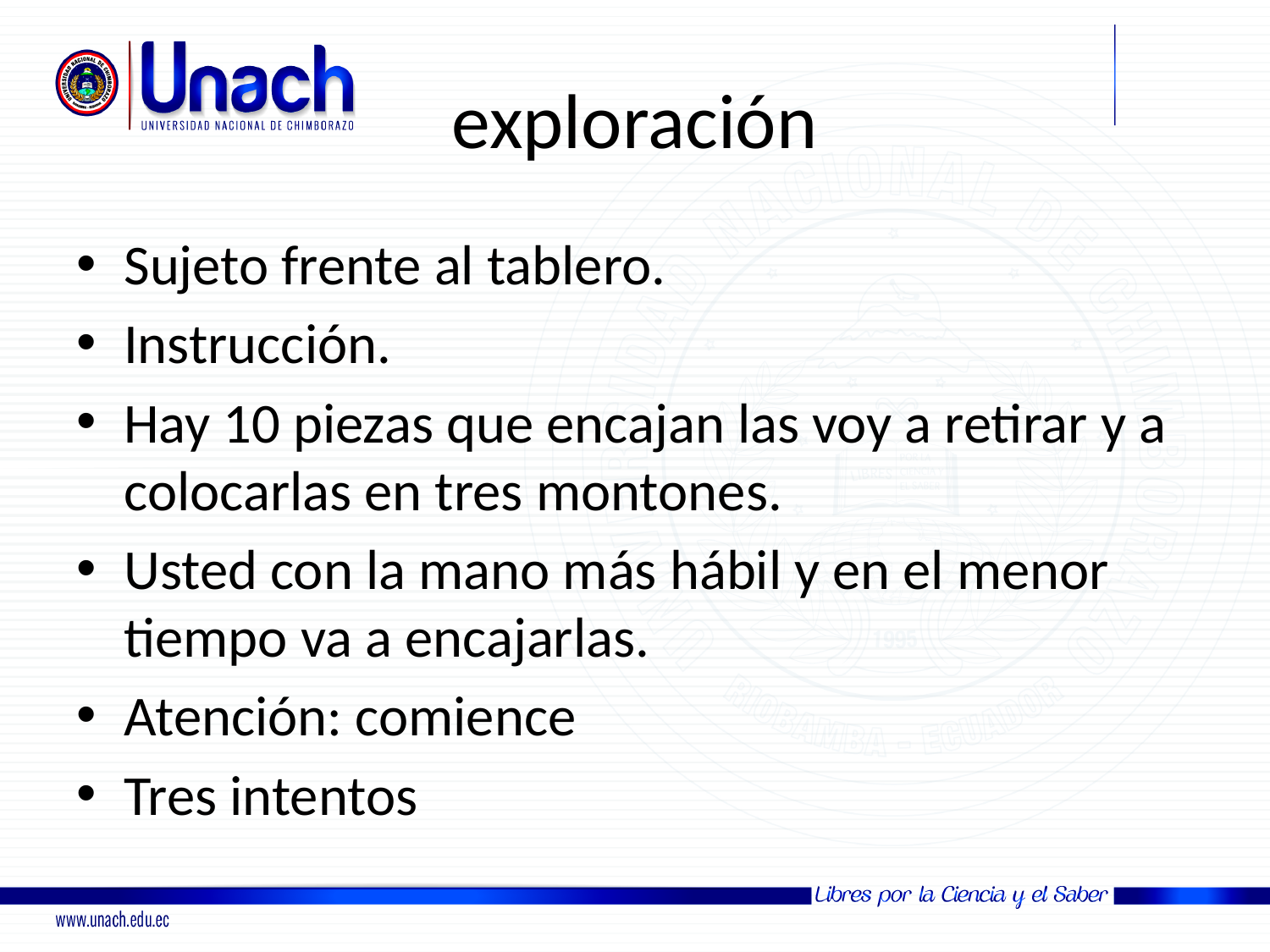

# exploración
Sujeto frente al tablero.
Instrucción.
Hay 10 piezas que encajan las voy a retirar y a colocarlas en tres montones.
Usted con la mano más hábil y en el menor tiempo va a encajarlas.
Atención: comience
Tres intentos